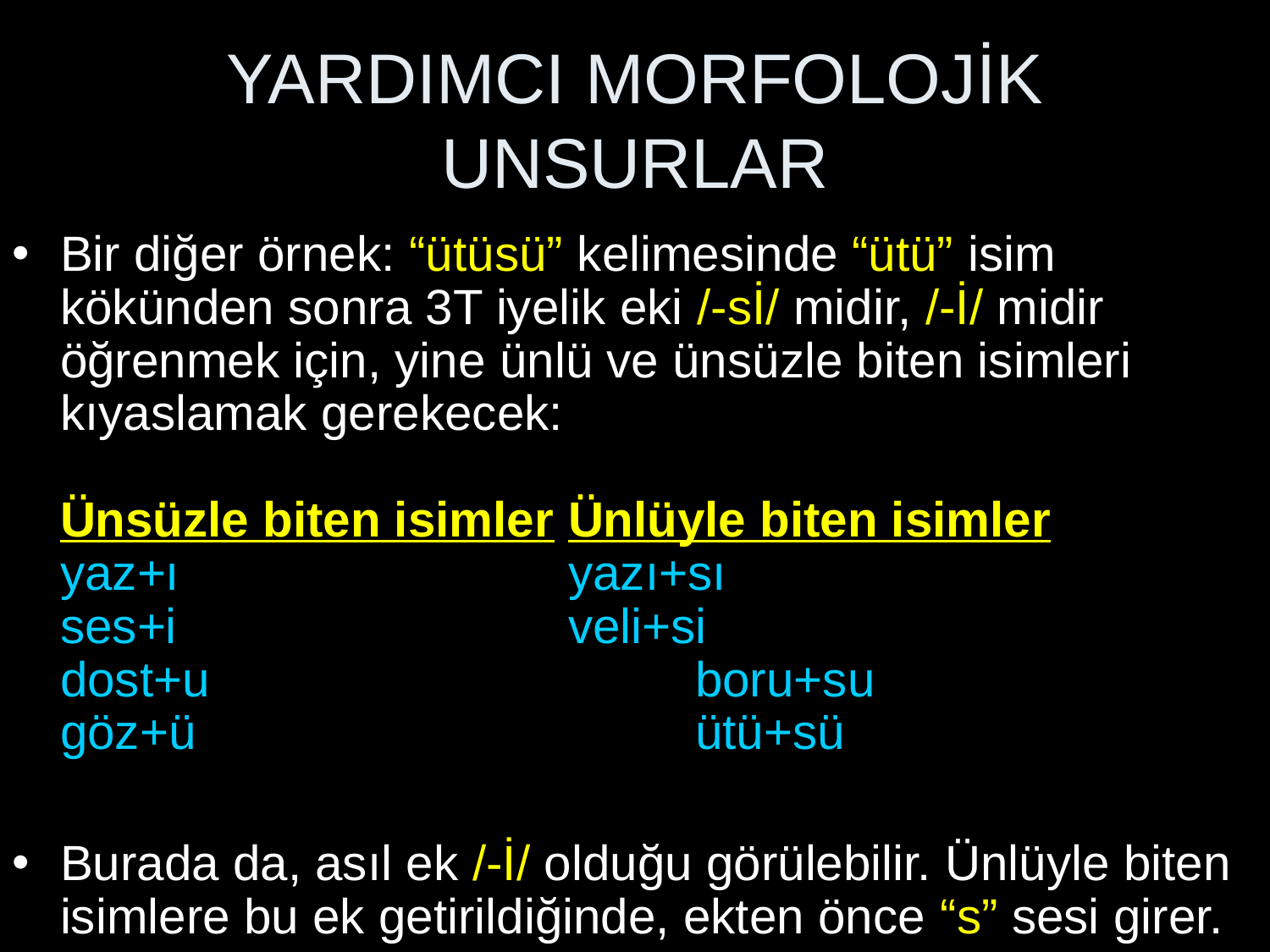

# YARDIMCI MORFOLOJİK UNSURLAR
Bir diğer örnek: “ütüsü” kelimesinde “ütü” isim kökünden sonra 3T iyelik eki /-sİ/ midir, /-İ/ midir öğrenmek için, yine ünlü ve ünsüzle biten isimleri kıyaslamak gerekecek:
Ünsüzle biten isimler	Ünlüyle biten isimler
yaz+ı				yazı+sı
ses+i				veli+si
dost+u				boru+su
göz+ü				ütü+sü

Burada da, asıl ek /-İ/ olduğu görülebilir. Ünlüyle biten isimlere bu ek getirildiğinde, ekten önce “s” sesi girer.